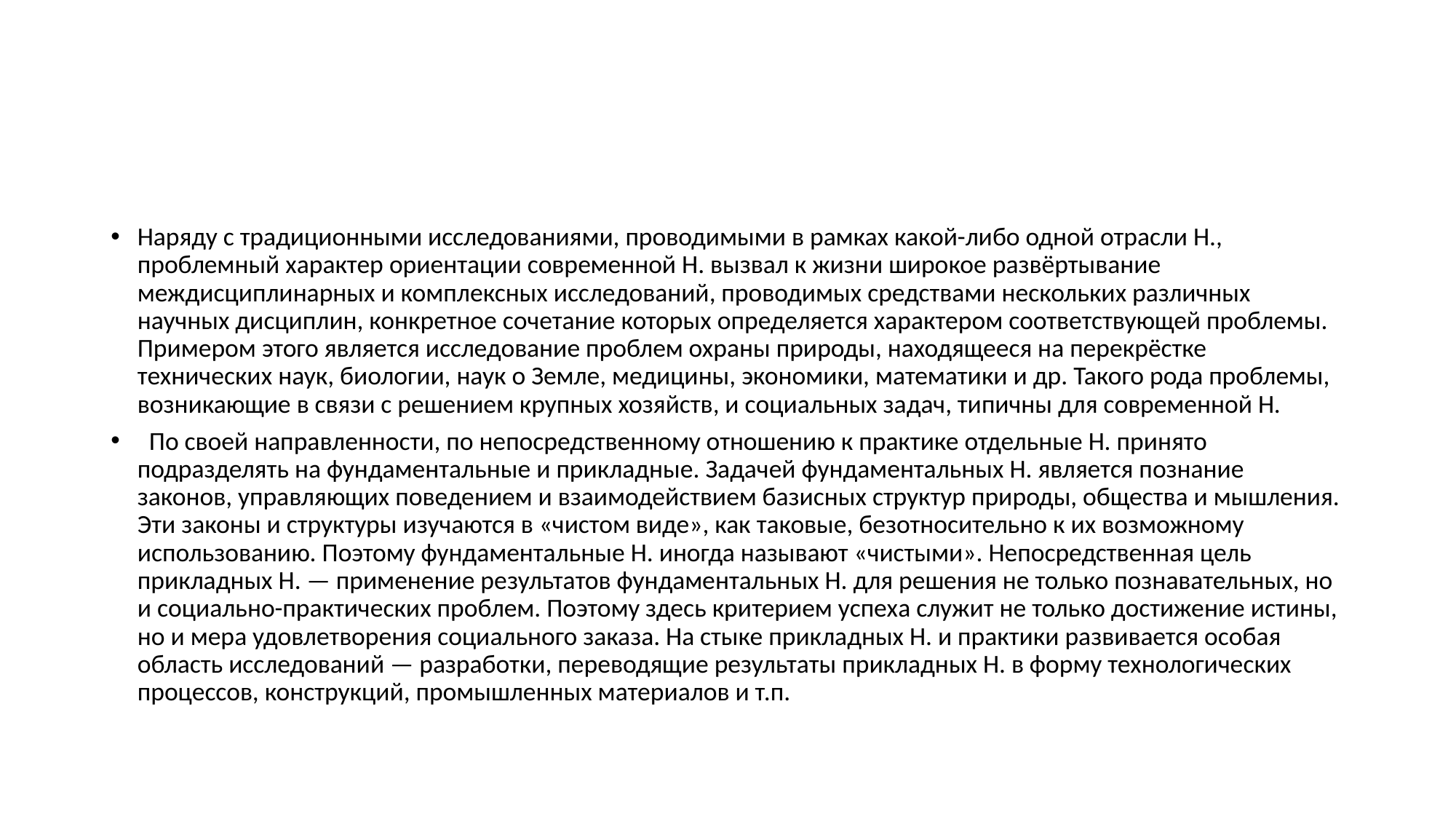

#
Наряду с традиционными исследованиями, проводимыми в рамках какой-либо одной отрасли Н., проблемный характер ориентации современной Н. вызвал к жизни широкое развёртывание междисциплинарных и комплексных исследований, проводимых средствами нескольких различных научных дисциплин, конкретное сочетание которых определяется характером соответствующей проблемы. Примером этого является исследование проблем охраны природы, находящееся на перекрёстке технических наук, биологии, наук о Земле, медицины, экономики, математики и др. Такого рода проблемы, возникающие в связи с решением крупных хозяйств, и социальных задач, типичны для современной Н.
  По своей направленности, по непосредственному отношению к практике отдельные Н. принято подразделять на фундаментальные и прикладные. Задачей фундаментальных Н. является познание законов, управляющих поведением и взаимодействием базисных структур природы, общества и мышления. Эти законы и структуры изучаются в «чистом виде», как таковые, безотносительно к их возможному использованию. Поэтому фундаментальные Н. иногда называют «чистыми». Непосредственная цель прикладных Н. — применение результатов фундаментальных Н. для решения не только познавательных, но и социально-практических проблем. Поэтому здесь критерием успеха служит не только достижение истины, но и мера удовлетворения социального заказа. На стыке прикладных Н. и практики развивается особая область исследований — разработки, переводящие результаты прикладных Н. в форму технологических процессов, конструкций, промышленных материалов и т.п.